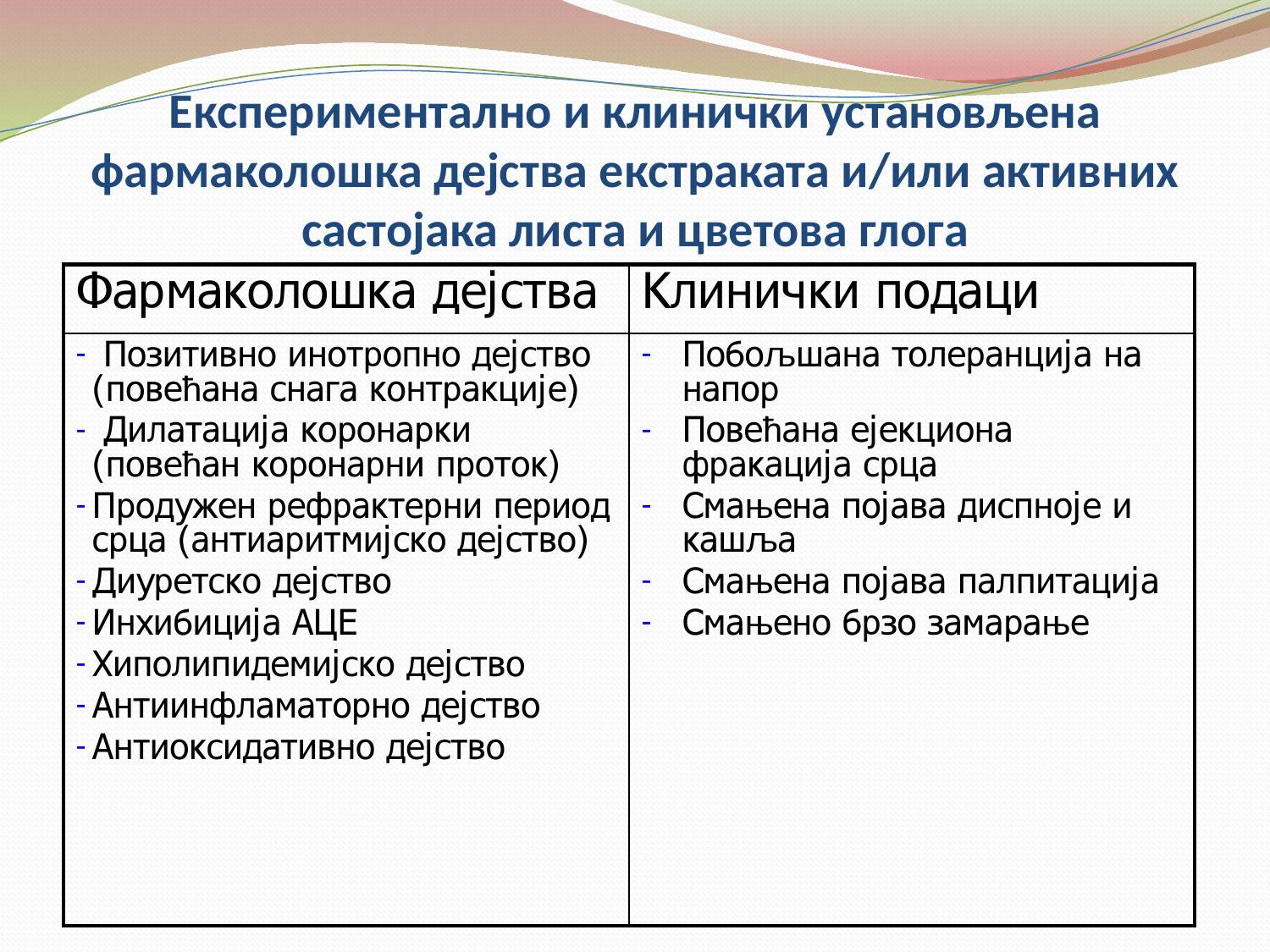

# Експериментално и клинички установљена фармаколошка дејства екстраката и/или активних састојака листа и цветова глога
| Фармаколошка дејства | Клинички подаци |
| --- | --- |
| Позитивно инотропно дејство (повећана снага контракције) Дилатација коронарки (повећан коронарни проток) Продужен рефрактерни период срца (антиаритмијско дејство) Диуретско дејство Инхибиција АЦЕ Хиполипидемијско дејство Антиинфламаторно дејство Антиоксидативно дејство | Побољшана толеранција на напор Повећана ејекциона фракација срца Смањена појава диспноје и кашља Смањена појава палпитација Смањено брзо замарање |